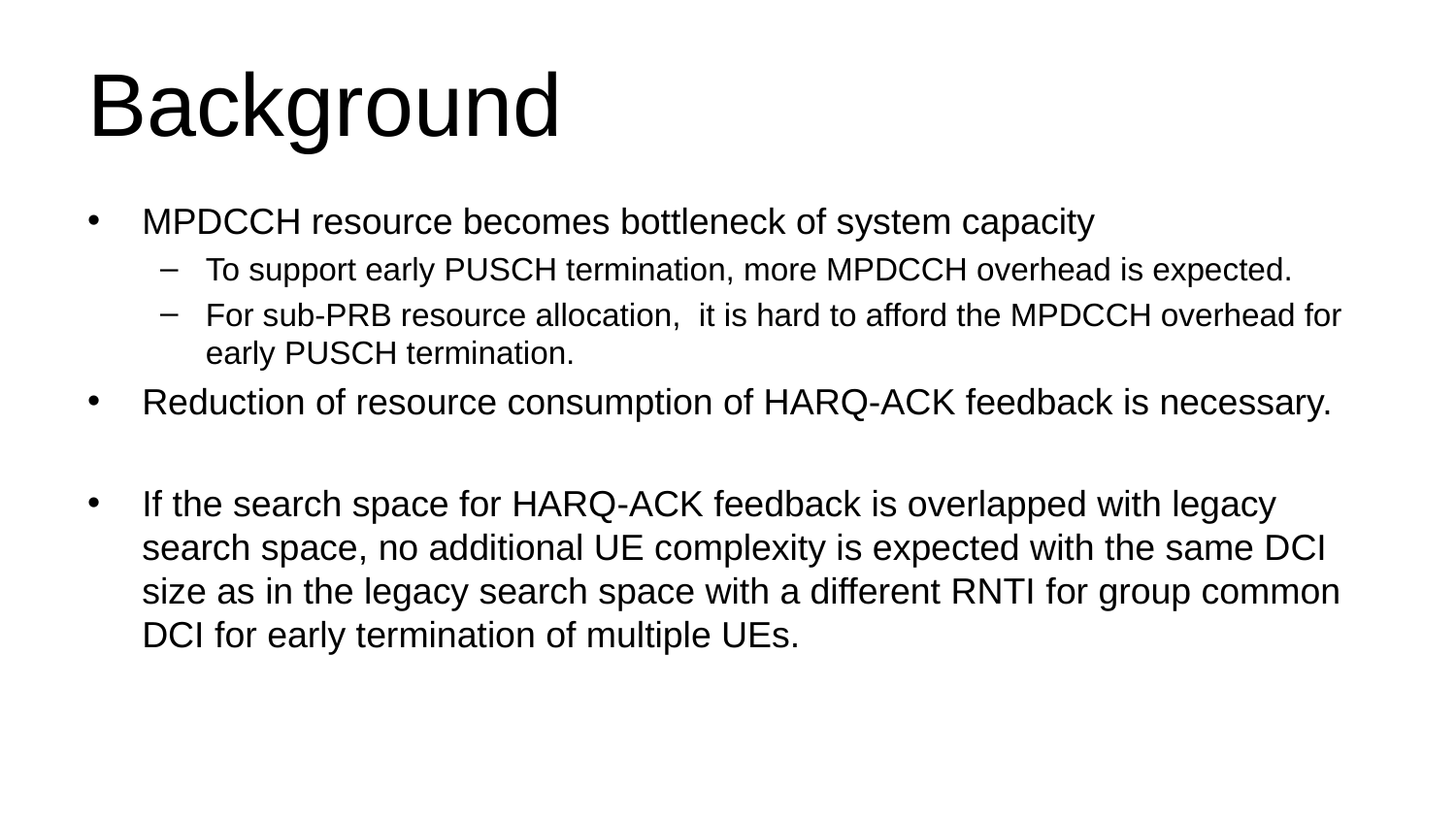

# Background
MPDCCH resource becomes bottleneck of system capacity
To support early PUSCH termination, more MPDCCH overhead is expected.
For sub-PRB resource allocation,  it is hard to afford the MPDCCH overhead for early PUSCH termination.
Reduction of resource consumption of HARQ-ACK feedback is necessary.

If the search space for HARQ-ACK feedback is overlapped with legacy search space, no additional UE complexity is expected with the same DCI size as in the legacy search space with a different RNTI for group common DCI for early termination of multiple UEs.